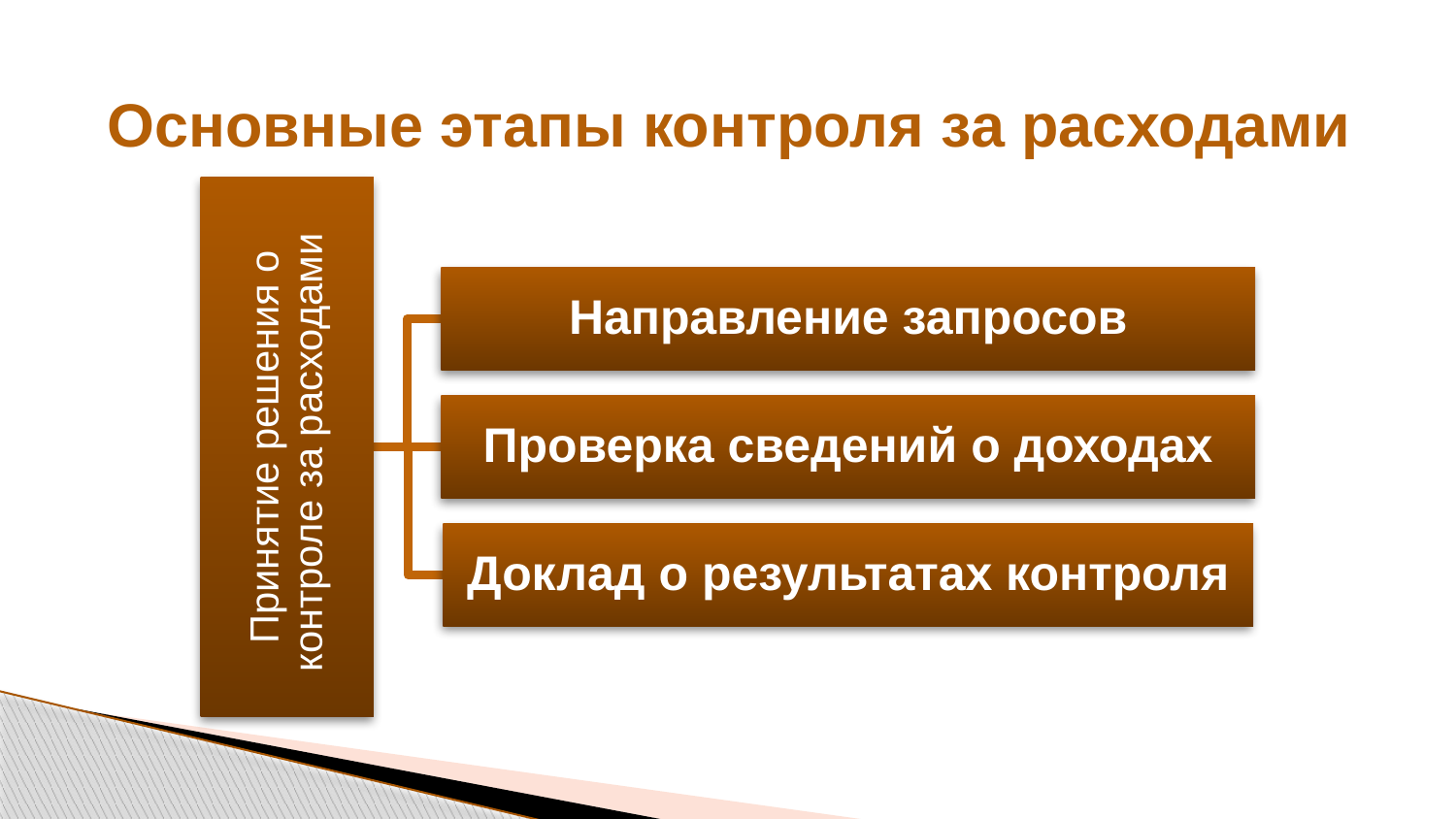

# Основные этапы контроля за расходами

Принятие решения о контроле за расходами
Направление запросов
Проверка сведений о доходах
Доклад о результатах контроля